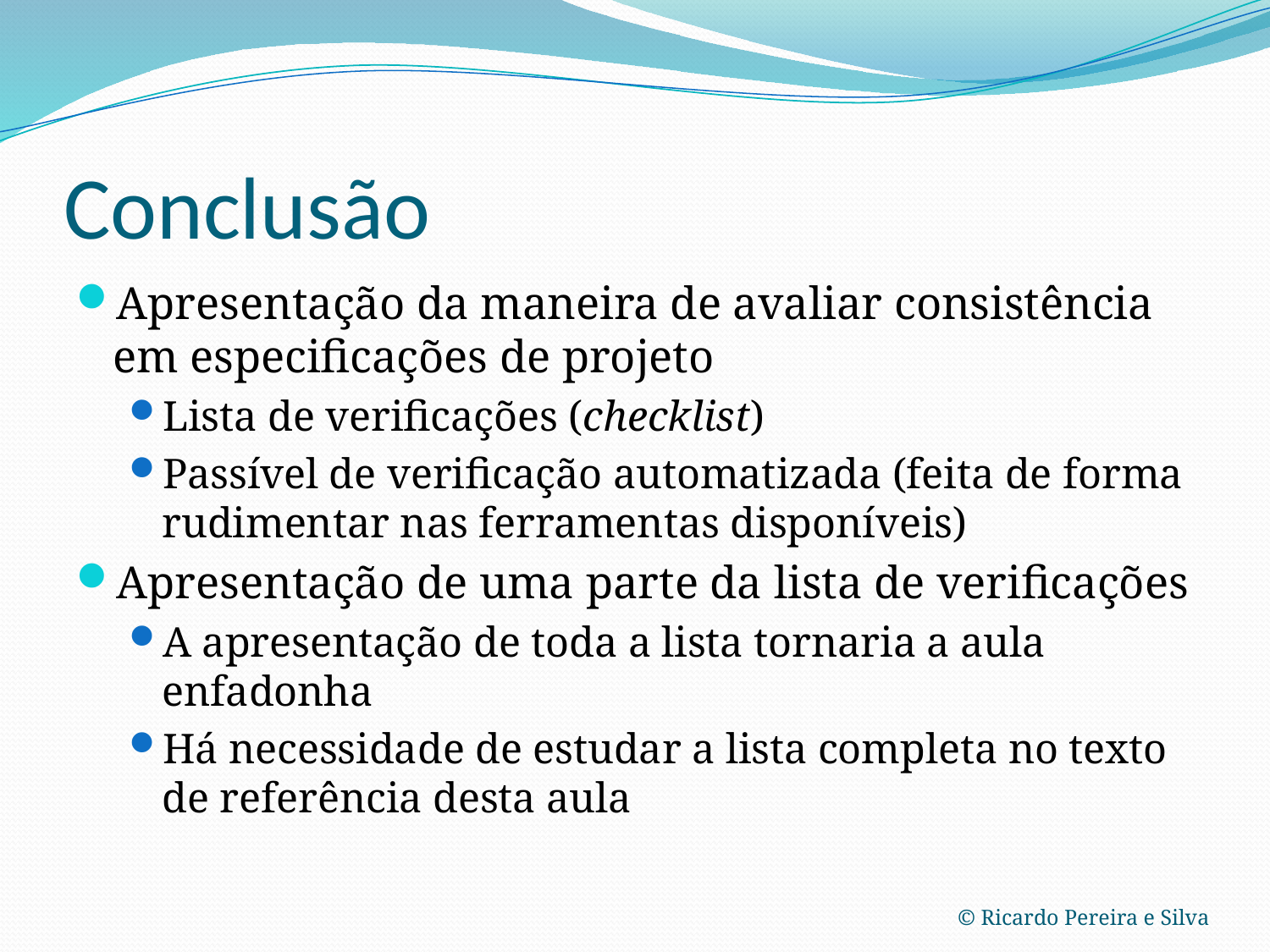

# Conclusão
Apresentação da maneira de avaliar consistência em especificações de projeto
Lista de verificações (checklist)
Passível de verificação automatizada (feita de forma rudimentar nas ferramentas disponíveis)
Apresentação de uma parte da lista de verificações
A apresentação de toda a lista tornaria a aula enfadonha
Há necessidade de estudar a lista completa no texto de referência desta aula
© Ricardo Pereira e Silva